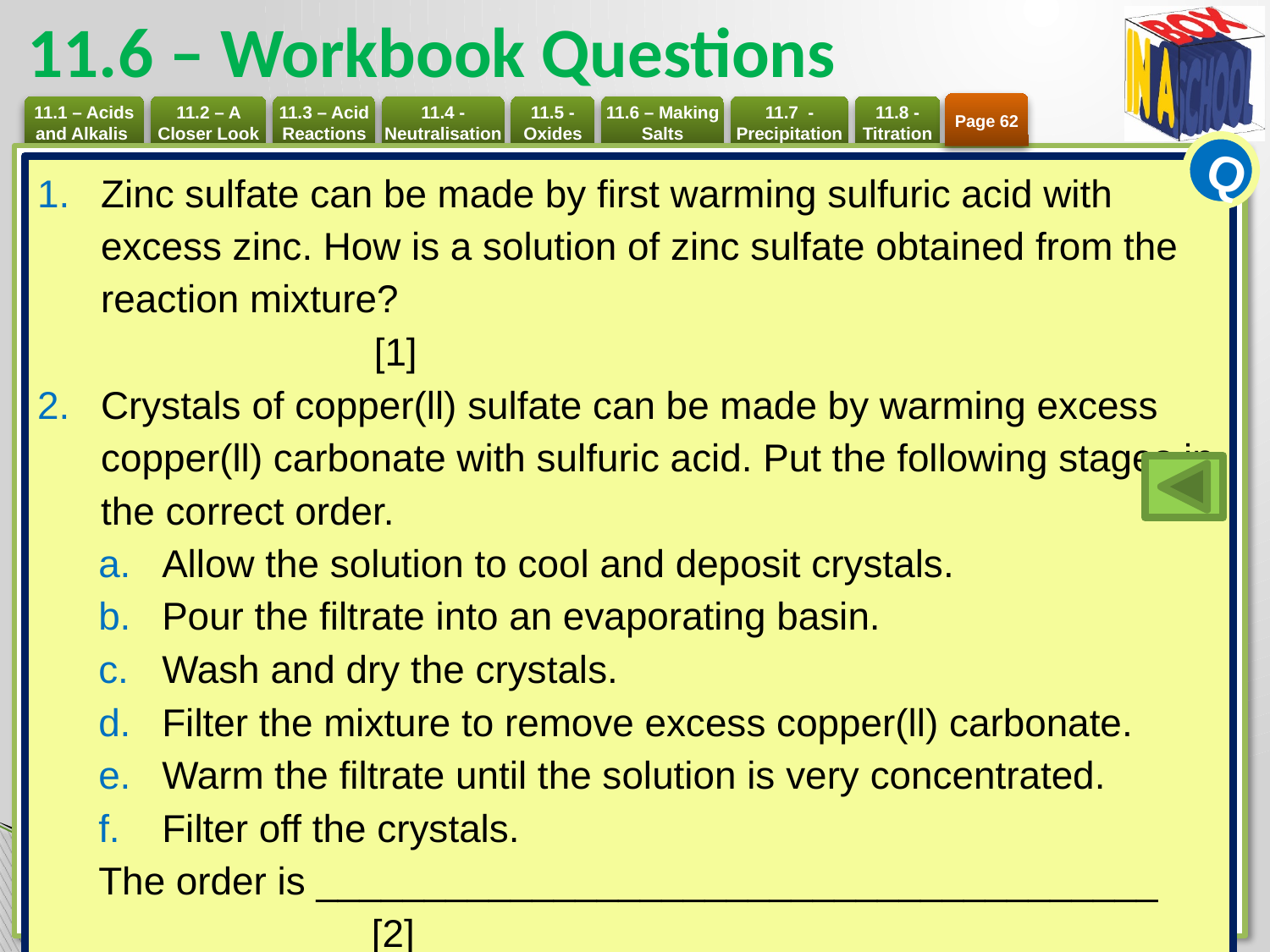

# 11.6 – Workbook Questions
Page 62
Q
Zinc sulfate can be made by first warming sulfuric acid with excess zinc. How is a solution of zinc sulfate obtained from the reaction mixture?			[1]
Crystals of copper(ll) sulfate can be made by warming excess copper(ll) carbonate with sulfuric acid. Put the following stages in the correct order.
Allow the solution to cool and deposit crystals.
Pour the filtrate into an evaporating basin.
Wash and dry the crystals.
Filter the mixture to remove excess copper(ll) carbonate.
Warm the filtrate until the solution is very concentrated.
Filter off the crystals.
The order is _______________________________________	[2]